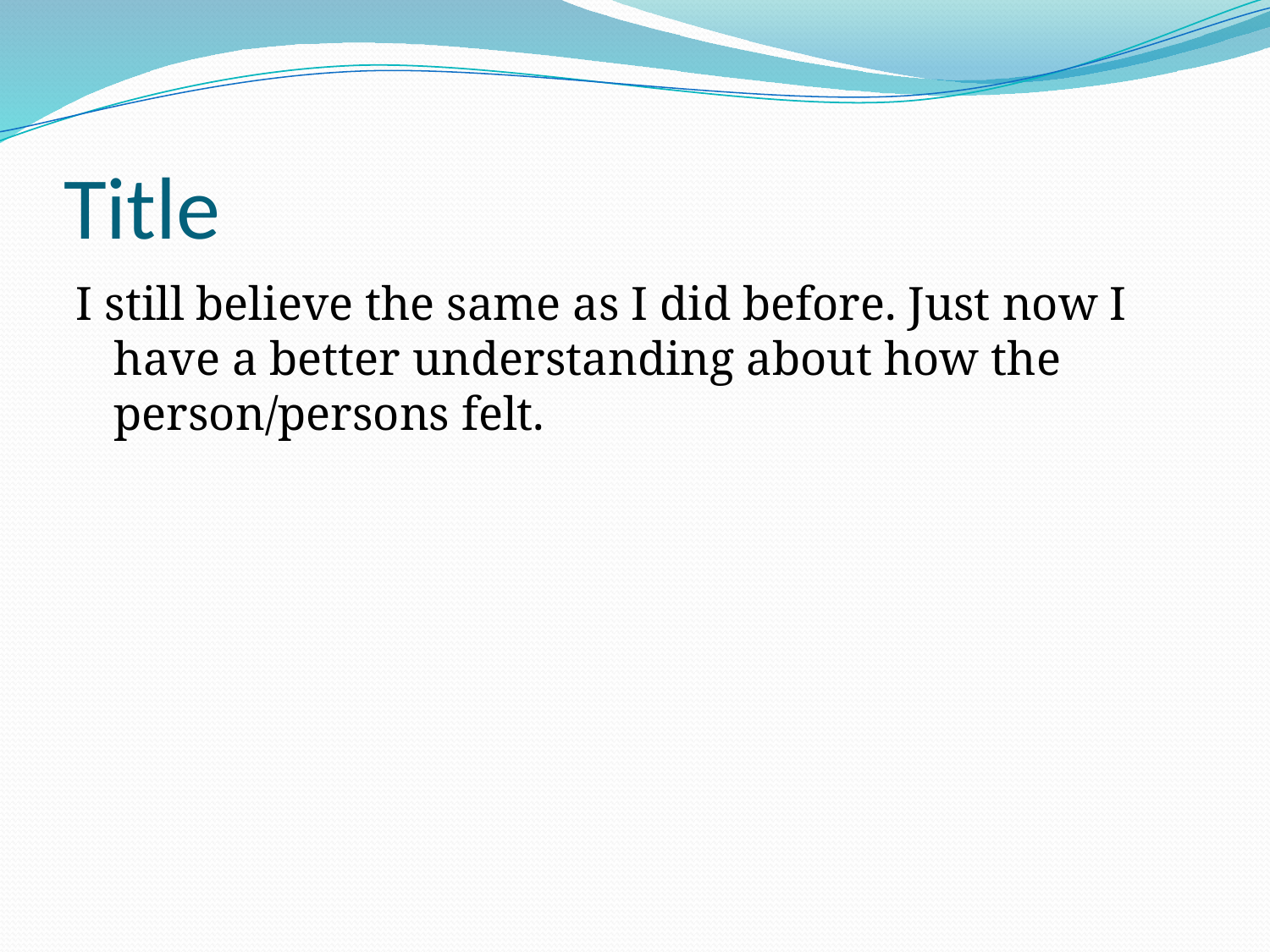

# Title
I still believe the same as I did before. Just now I have a better understanding about how the person/persons felt.